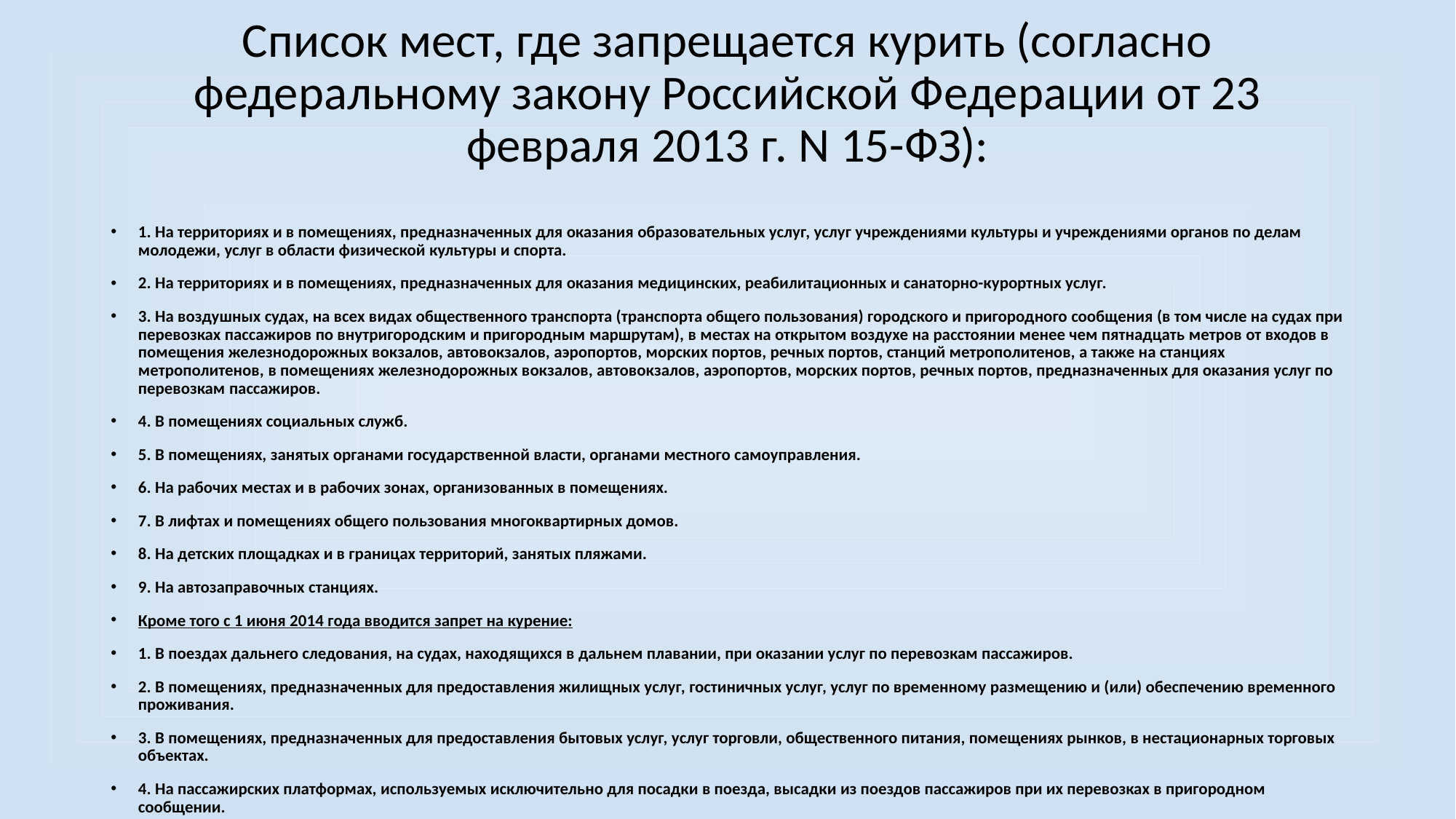

# Список мест, где запрещается курить (согласно федеральному закону Российской Федерации от 23 февраля 2013 г. N 15-ФЗ):
1. На территориях и в помещениях, предназначенных для оказания образовательных услуг, услуг учреждениями культуры и учреждениями органов по делам молодежи, услуг в области физической культуры и спорта.
2. На территориях и в помещениях, предназначенных для оказания медицинских, реабилитационных и санаторно-курортных услуг.
3. На воздушных судах, на всех видах общественного транспорта (транспорта общего пользования) городского и пригородного сообщения (в том числе на судах при перевозках пассажиров по внутригородским и пригородным маршрутам), в местах на открытом воздухе на расстоянии менее чем пятнадцать метров от входов в помещения железнодорожных вокзалов, автовокзалов, аэропортов, морских портов, речных портов, станций метрополитенов, а также на станциях метрополитенов, в помещениях железнодорожных вокзалов, автовокзалов, аэропортов, морских портов, речных портов, предназначенных для оказания услуг по перевозкам пассажиров.
4. В помещениях социальных служб.
5. В помещениях, занятых органами государственной власти, органами местного самоуправления.
6. На рабочих местах и в рабочих зонах, организованных в помещениях.
7. В лифтах и помещениях общего пользования многоквартирных домов.
8. На детских площадках и в границах территорий, занятых пляжами.
9. На автозаправочных станциях.
Кроме того с 1 июня 2014 года вводится запрет на курение:
1. В поездах дальнего следования, на судах, находящихся в дальнем плавании, при оказании услуг по перевозкам пассажиров.
2. В помещениях, предназначенных для предоставления жилищных услуг, гостиничных услуг, услуг по временному размещению и (или) обеспечению временного проживания.
3. В помещениях, предназначенных для предоставления бытовых услуг, услуг торговли, общественного питания, помещениях рынков, в нестационарных торговых объектах.
4. На пассажирских платформах, используемых исключительно для посадки в поезда, высадки из поездов пассажиров при их перевозках в пригородном сообщении.